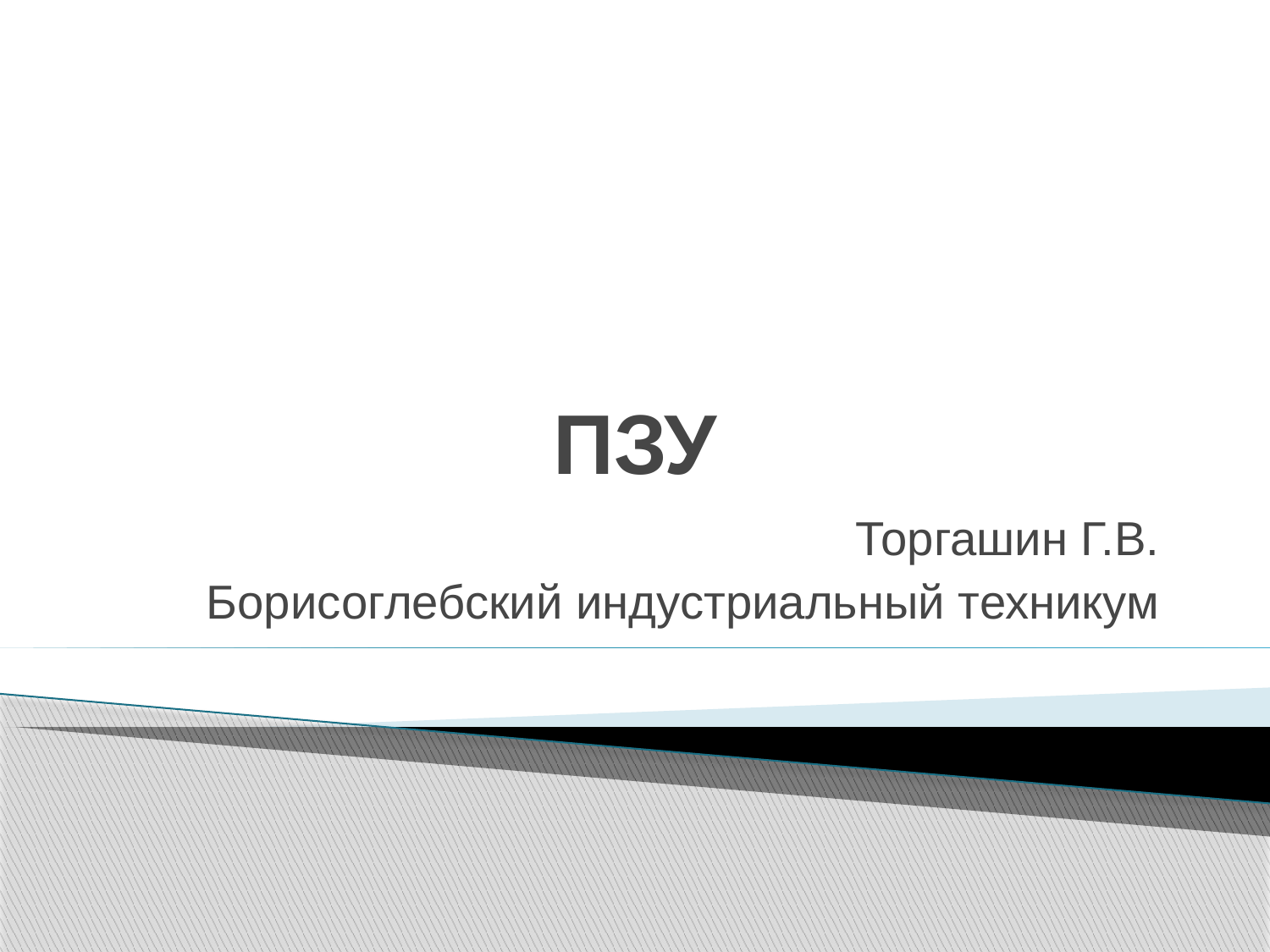

# ПЗУ
Торгашин Г.В.
Борисоглебский индустриальный техникум